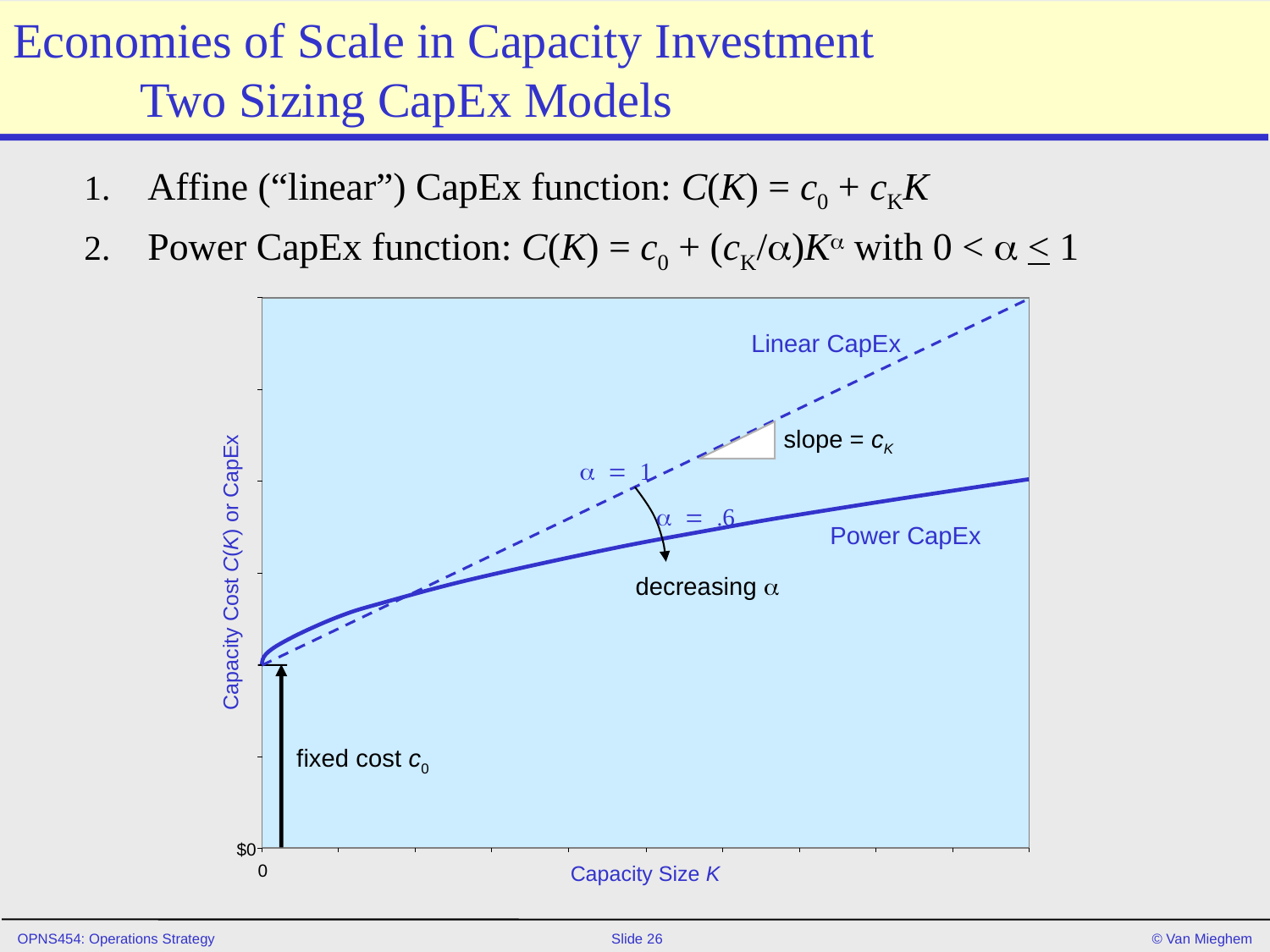

# Economies of Scale in Capacity Investment Two Sizing CapEx Models
Affine (“linear”) CapEx function: C(K) = c0 + cKK
Power CapEx function: C(K) = c0 + (cK/α)Kα with 0 < α < 1

Linear CapEx

slope = cK

α = 1

α = .6
Power CapEx
Capacity Cost C(K) or CapEx
decreasing α

fixed cost c0

$0

Capacity Size K
0